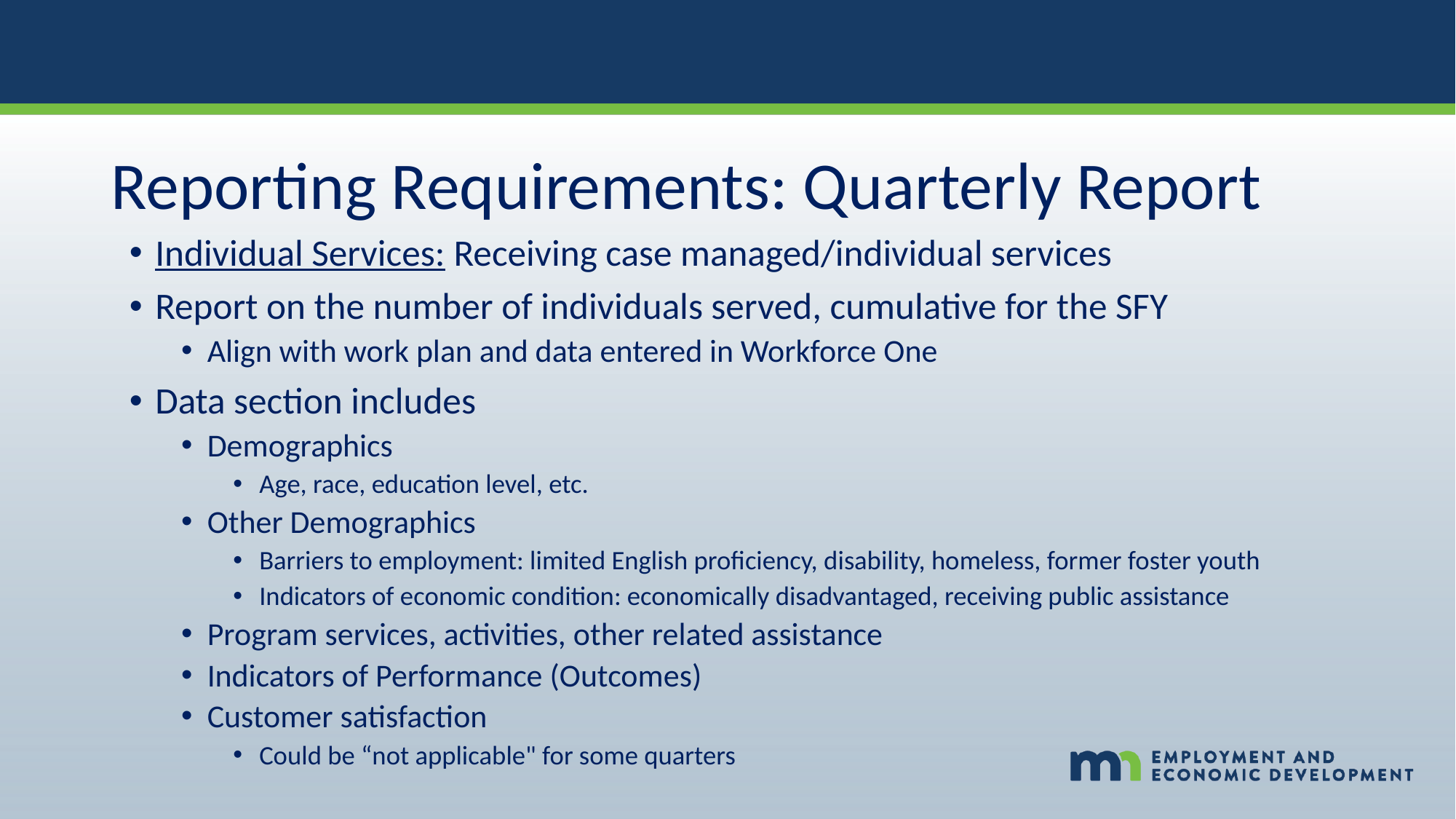

# Reporting Requirements: Quarterly Report
Individual Services: Receiving case managed/individual services
Report on the number of individuals served, cumulative for the SFY
Align with work plan and data entered in Workforce One
Data section includes
Demographics
Age, race, education level, etc.
Other Demographics
Barriers to employment: limited English proficiency, disability, homeless, former foster youth
Indicators of economic condition: economically disadvantaged, receiving public assistance
Program services, activities, other related assistance
Indicators of Performance (Outcomes)
Customer satisfaction
Could be “not applicable" for some quarters